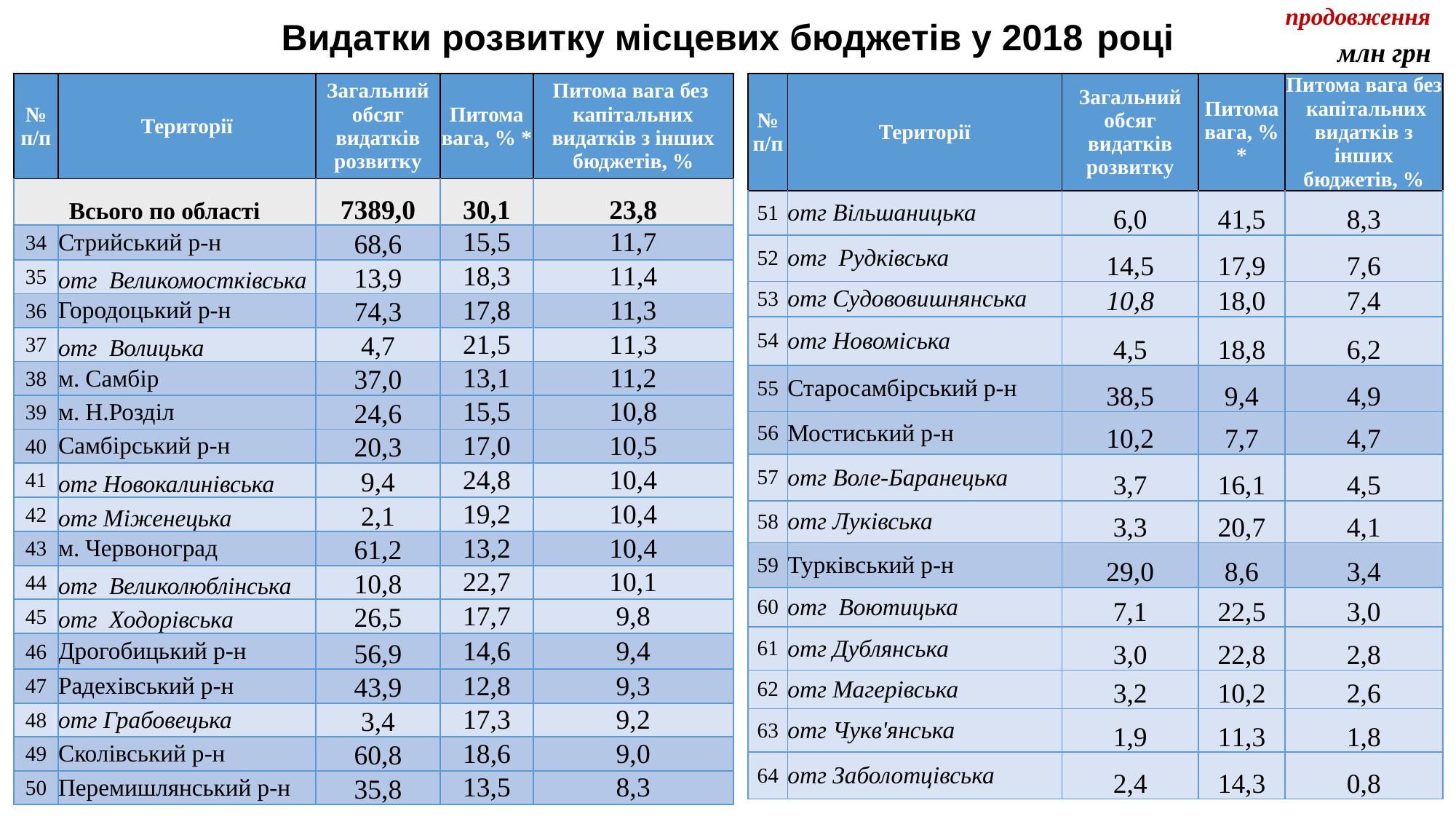

продовження
Видатки розвитку місцевих бюджетів у 2018 році
млн грн
| № п/п | Території | Загальний обсяг видатків розвитку | Питома вага, % \* | Питома вага без капітальних видатків з інших бюджетів, % |
| --- | --- | --- | --- | --- |
| Всього по області |  | 7389,0 | 30,1 | 23,8 |
| 34 | Стрийський р-н | 68,6 | 15,5 | 11,7 |
| 35 | отг Великомостківська | 13,9 | 18,3 | 11,4 |
| 36 | Городоцький р-н | 74,3 | 17,8 | 11,3 |
| 37 | отг Волицька | 4,7 | 21,5 | 11,3 |
| 38 | м. Самбiр | 37,0 | 13,1 | 11,2 |
| 39 | м. Н.Роздiл | 24,6 | 15,5 | 10,8 |
| 40 | Самбiрський р-н | 20,3 | 17,0 | 10,5 |
| 41 | отг Новокалинiвська | 9,4 | 24,8 | 10,4 |
| 42 | отг Мiженецька | 2,1 | 19,2 | 10,4 |
| 43 | м. Червоноград | 61,2 | 13,2 | 10,4 |
| 44 | отг Великолюблінська | 10,8 | 22,7 | 10,1 |
| 45 | отг Ходорівська | 26,5 | 17,7 | 9,8 |
| 46 | Дрогобицький р-н | 56,9 | 14,6 | 9,4 |
| 47 | Радехiвський р-н | 43,9 | 12,8 | 9,3 |
| 48 | отг Грабовецька | 3,4 | 17,3 | 9,2 |
| 49 | Сколiвський р-н | 60,8 | 18,6 | 9,0 |
| 50 | Перемишлянський р-н | 35,8 | 13,5 | 8,3 |
| № п/п | Території | Загальний обсяг видатків розвитку | Питома вага, % \* | Питома вага без капітальних видатків з інших бюджетів, % |
| --- | --- | --- | --- | --- |
| 51 | отг Вiльшаницька | 6,0 | 41,5 | 8,3 |
| 52 | отг Рудківська | 14,5 | 17,9 | 7,6 |
| 53 | отг Судововишнянська | 10,8 | 18,0 | 7,4 |
| 54 | отг Новомiська | 4,5 | 18,8 | 6,2 |
| 55 | Старосамбiрський р-н | 38,5 | 9,4 | 4,9 |
| 56 | Мостиський р-н | 10,2 | 7,7 | 4,7 |
| 57 | отг Воле-Баранецька | 3,7 | 16,1 | 4,5 |
| 58 | отг Лукiвська | 3,3 | 20,7 | 4,1 |
| 59 | Туркiвський р-н | 29,0 | 8,6 | 3,4 |
| 60 | отг Воютицька | 7,1 | 22,5 | 3,0 |
| 61 | отг Дублянська | 3,0 | 22,8 | 2,8 |
| 62 | отг Магерівська | 3,2 | 10,2 | 2,6 |
| 63 | отг Чукв'янська | 1,9 | 11,3 | 1,8 |
| 64 | отг Заболотцiвська | 2,4 | 14,3 | 0,8 |